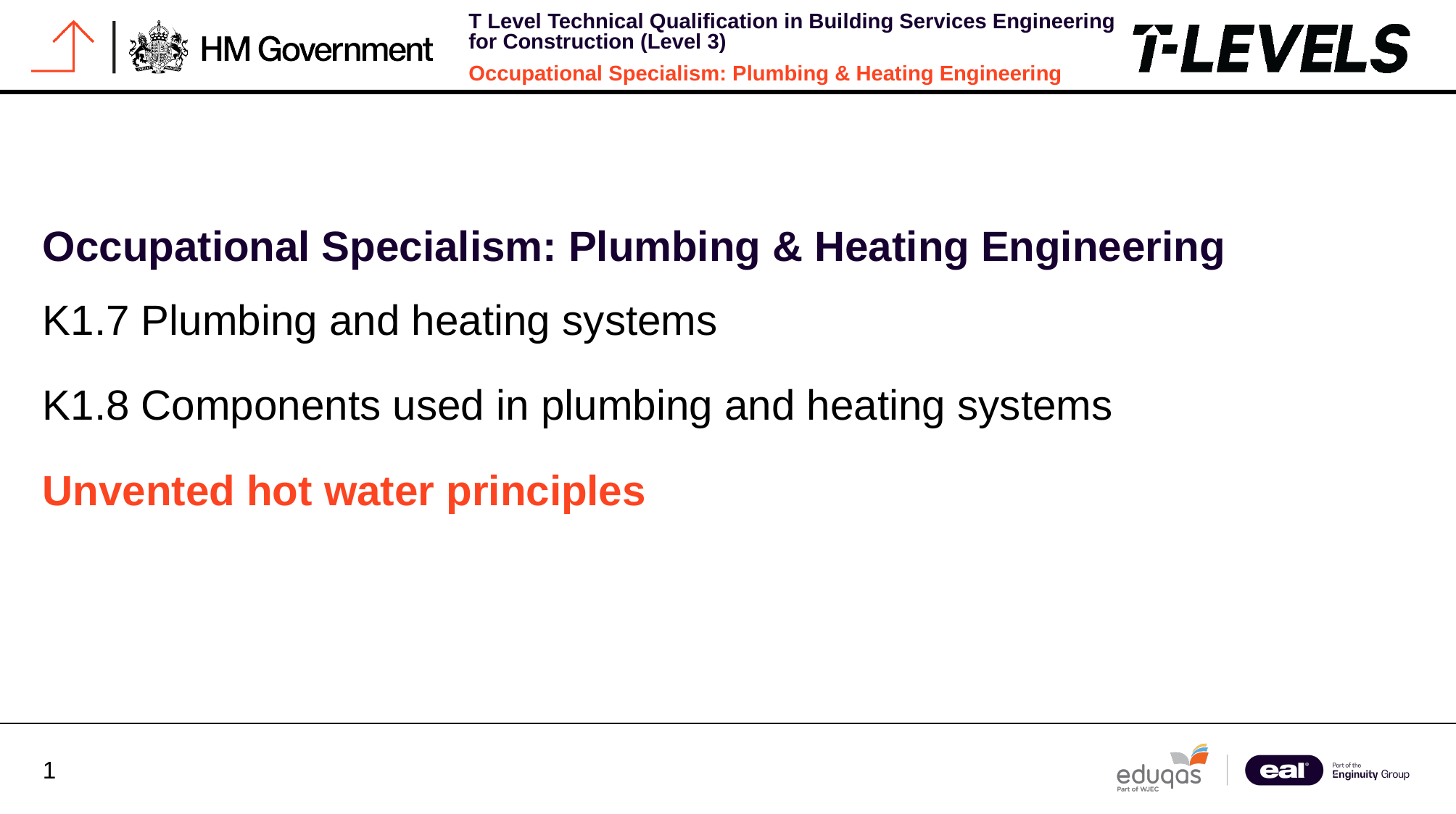

Occupational Specialism: Plumbing & Heating Engineering
K1.7 Plumbing and heating systems
K1.8 Components used in plumbing and heating systems
Unvented hot water principles